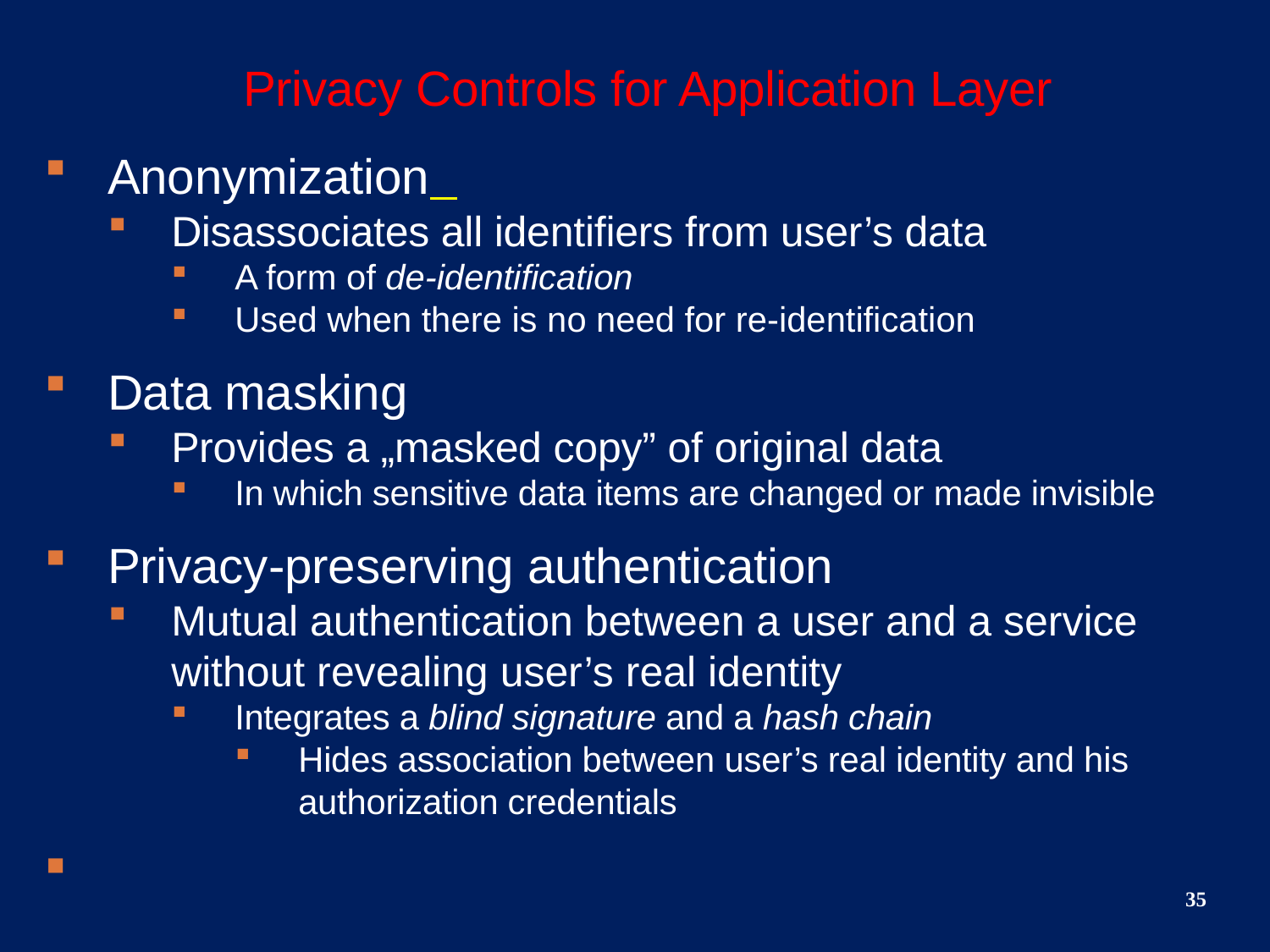

# Privacy Controls for Application Layer
Anonymization
Disassociates all identifiers from user’s data
A form of de-identification
Used when there is no need for re-identification
Data masking
Provides a „masked copy” of original data
In which sensitive data items are changed or made invisible
Privacy-preserving authentication
Mutual authentication between a user and a service without revealing user’s real identity
Integrates a blind signature and a hash chain
Hides association between user’s real identity and his authorization credentials

35